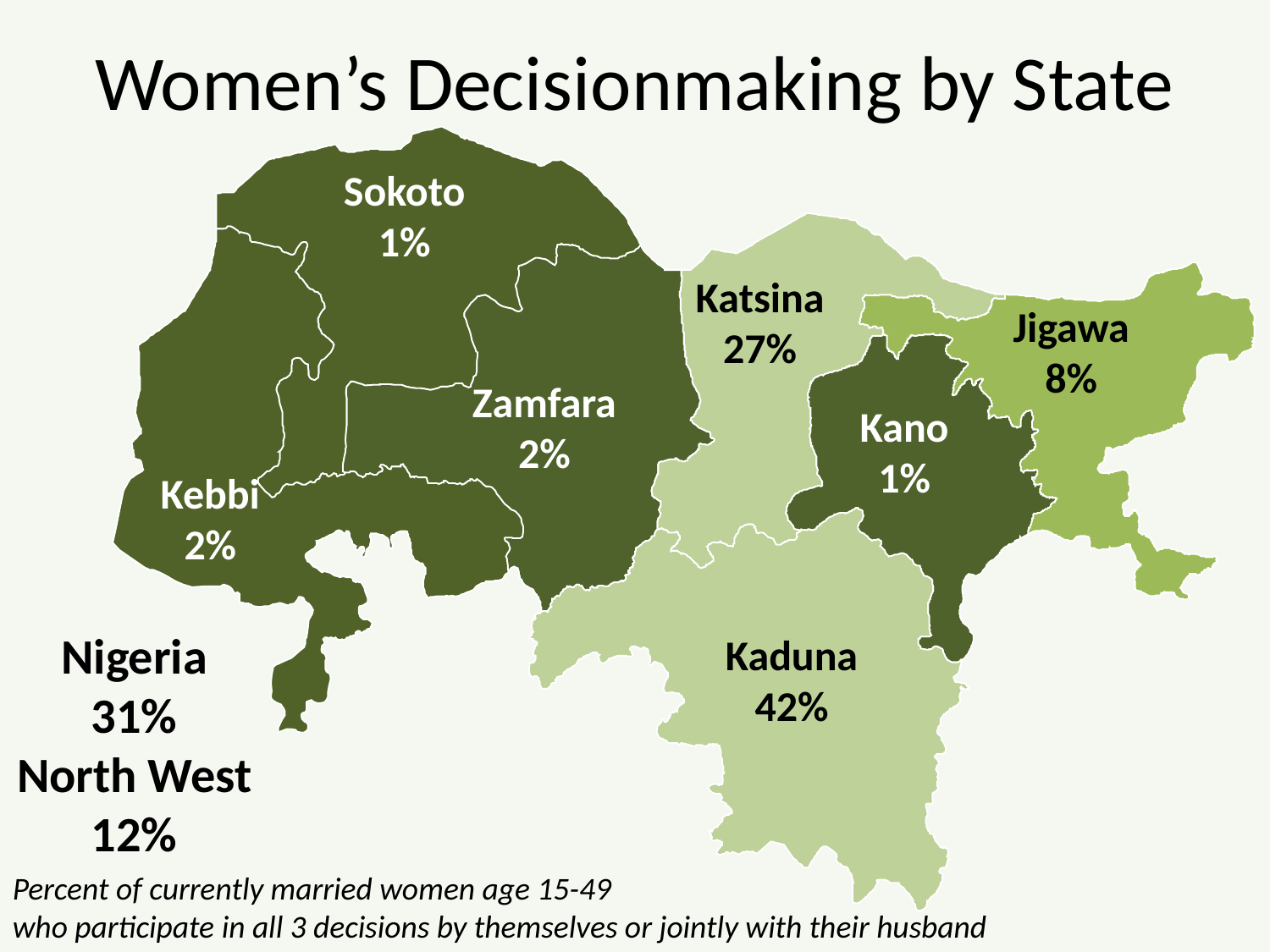

Women’s Decisionmaking by State

Sokoto
1%
Katsina
27%
Jigawa
8%
Zamfara
2%
Kano
1%
Kebbi
2%
Nigeria
31%
North West
12%
Kaduna
42%
Percent of currently married women age 15-49
who participate in all 3 decisions by themselves or jointly with their husband